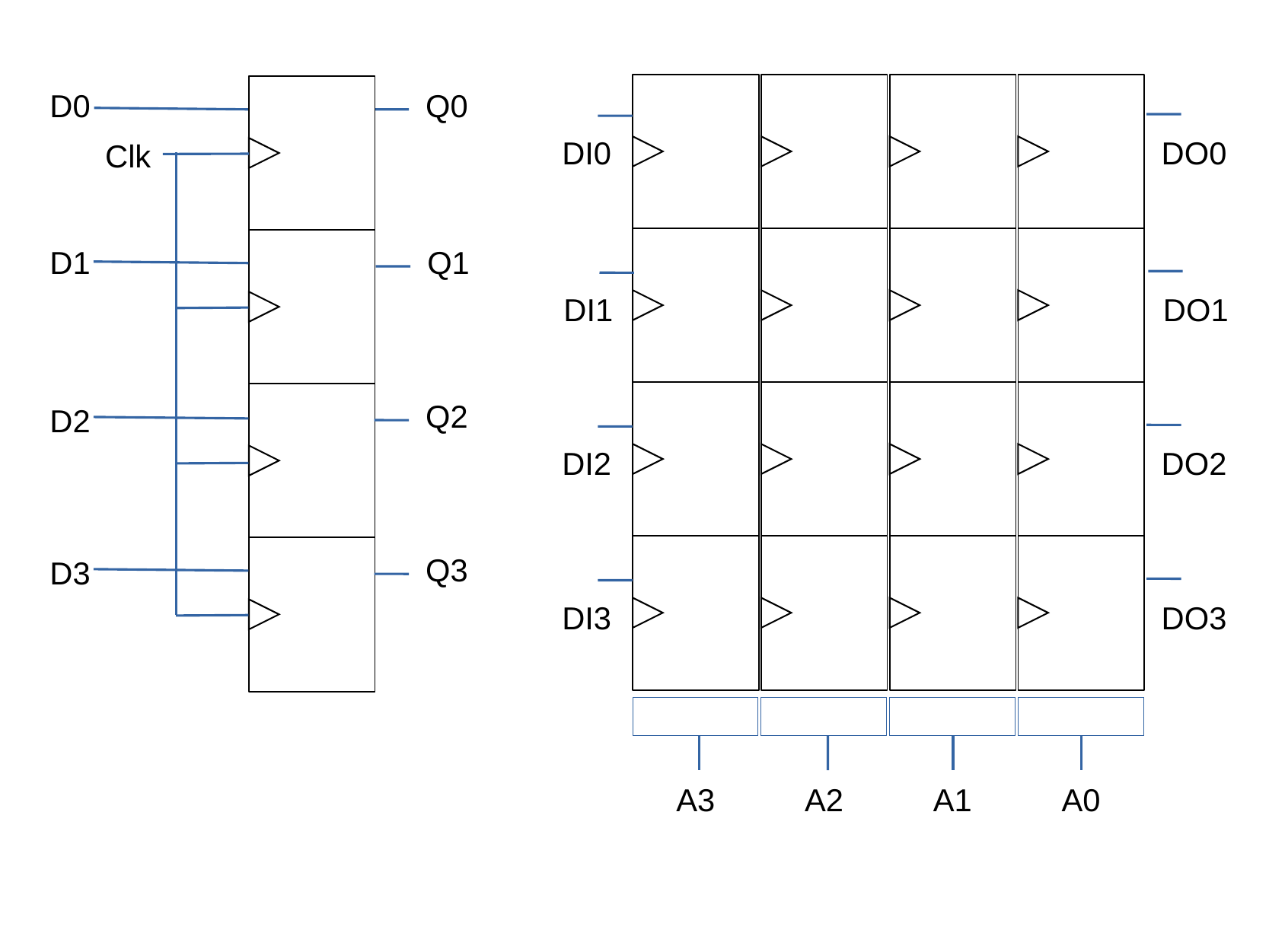

D0
Q0

DI0
DO0
Clk

D1
Q1

DI1
DO1

Q2
D2

DI2
DO2

Q3
D3

DI3
DO3

A3
A2
A1
A0